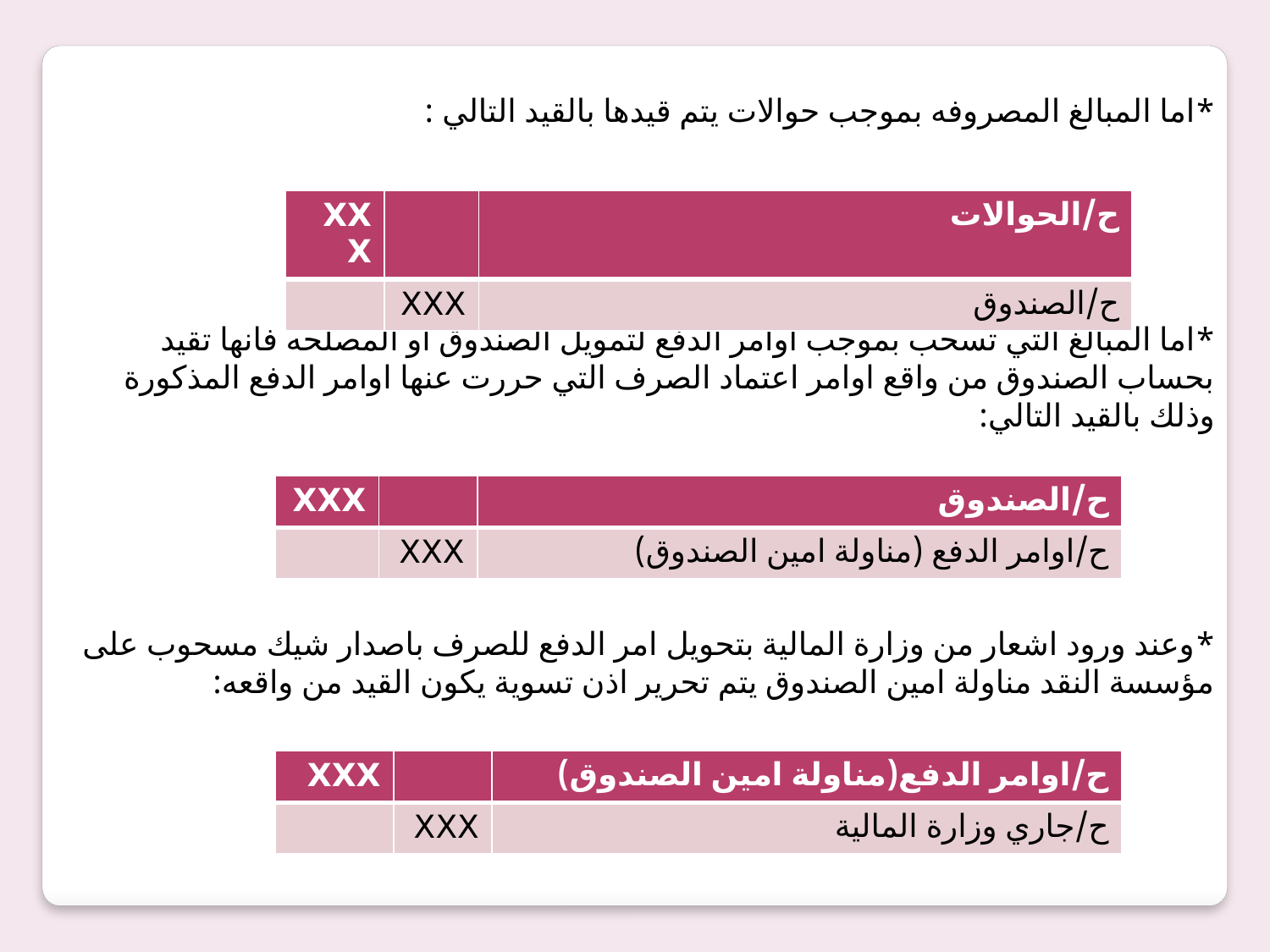

*اما المبالغ المصروفه بموجب حوالات يتم قيدها بالقيد التالي :

*اما المبالغ التي تسحب بموجب اوامر الدفع لتمويل الصندوق او المصلحه فانها تقيد بحساب الصندوق من واقع اوامر اعتماد الصرف التي حررت عنها اوامر الدفع المذكورة وذلك بالقيد التالي:

*وعند ورود اشعار من وزارة المالية بتحويل امر الدفع للصرف باصدار شيك مسحوب على مؤسسة النقد مناولة امين الصندوق يتم تحرير اذن تسوية يكون القيد من واقعه:

| XXX |  | ح/الحوالات |
| --- | --- | --- |
|  | XXX | ح/الصندوق |
| XXX |  | ح/الصندوق |
| --- | --- | --- |
|  | XXX | ح/اوامر الدفع (مناولة امين الصندوق) |
| XXX |  | ح/اوامر الدفع(مناولة امين الصندوق) |
| --- | --- | --- |
|  | XXX | ح/جاري وزارة المالية |